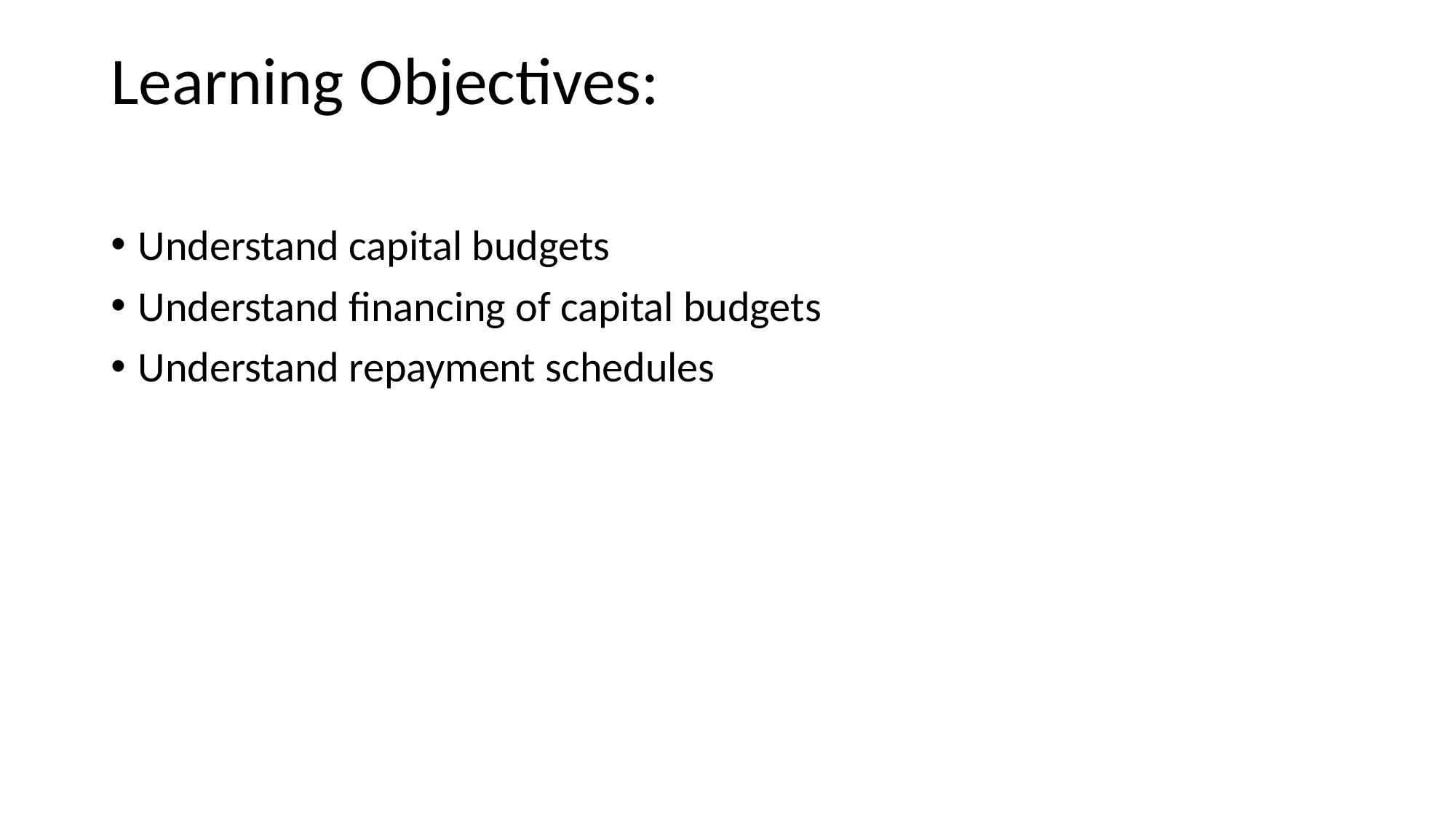

# Learning Objectives:
Understand capital budgets
Understand financing of capital budgets
Understand repayment schedules